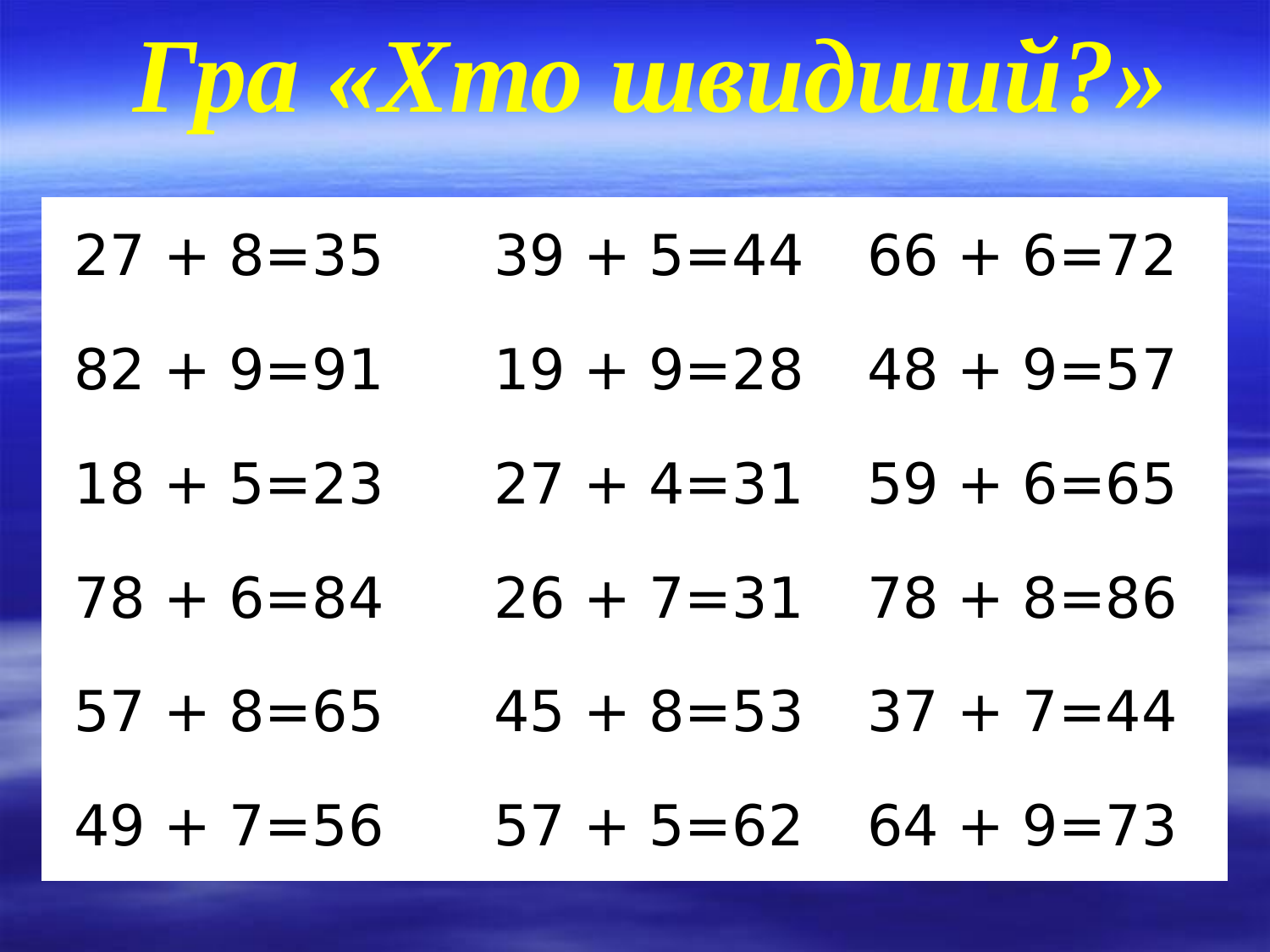

Гра «Хто швидший?»
| 27 + 8=35 | 39 + 5=44 | 66 + 6=72 |
| --- | --- | --- |
| 82 + 9=91 | 19 + 9=28 | 48 + 9=57 |
| 18 + 5=23 | 27 + 4=31 | 59 + 6=65 |
| 78 + 6=84 | 26 + 7=31 | 78 + 8=86 |
| 57 + 8=65 | 45 + 8=53 | 37 + 7=44 |
| 49 + 7=56 | 57 + 5=62 | 64 + 9=73 |